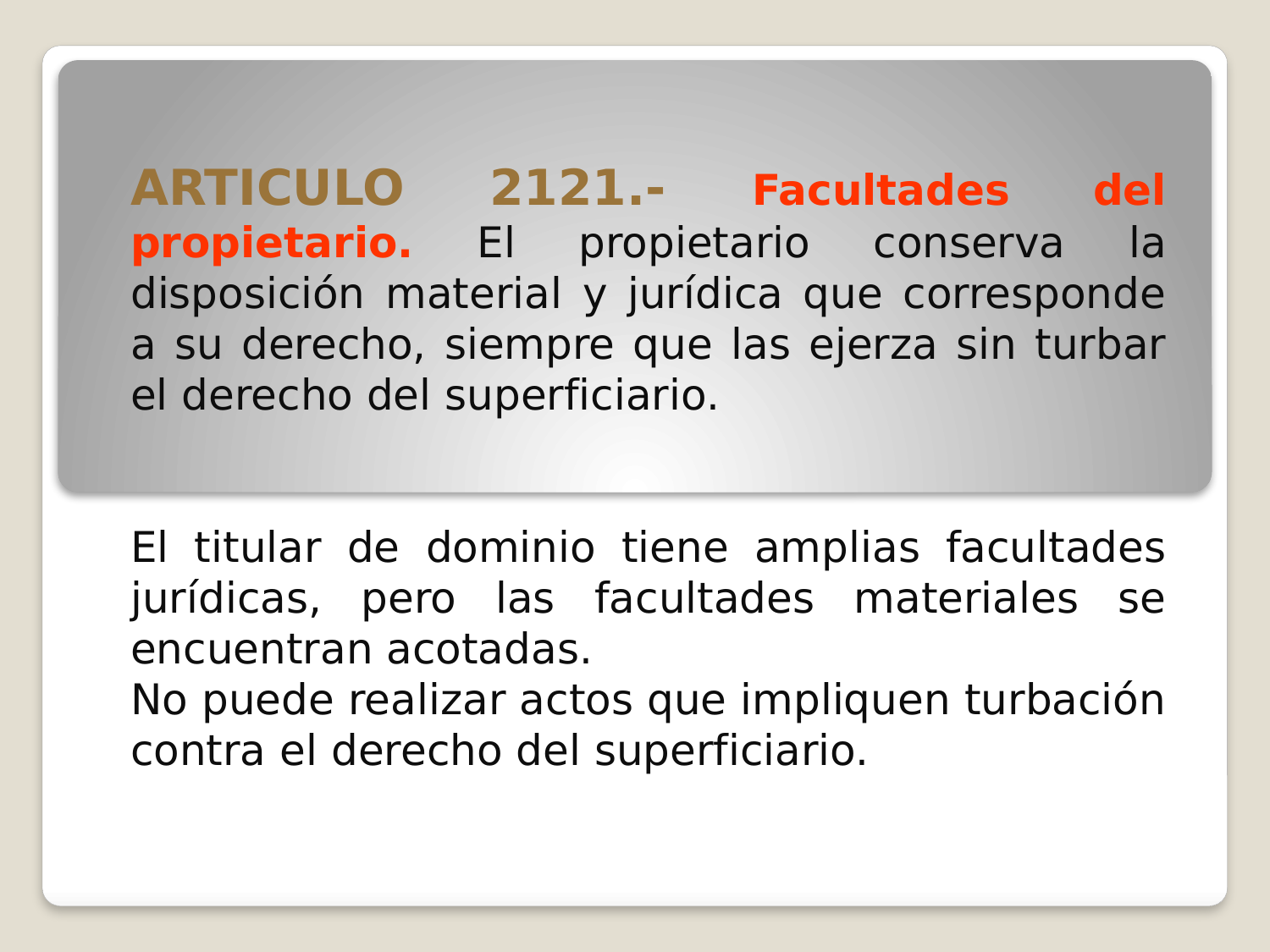

ARTICULO 2121.- Facultades del propietario. El propietario conserva la disposición material y jurídica que corresponde a su derecho, siempre que las ejerza sin turbar el derecho del superficiario.

El titular de dominio tiene amplias facultades jurídicas, pero las facultades materiales se encuentran acotadas.
No puede realizar actos que impliquen turbación contra el derecho del superficiario.